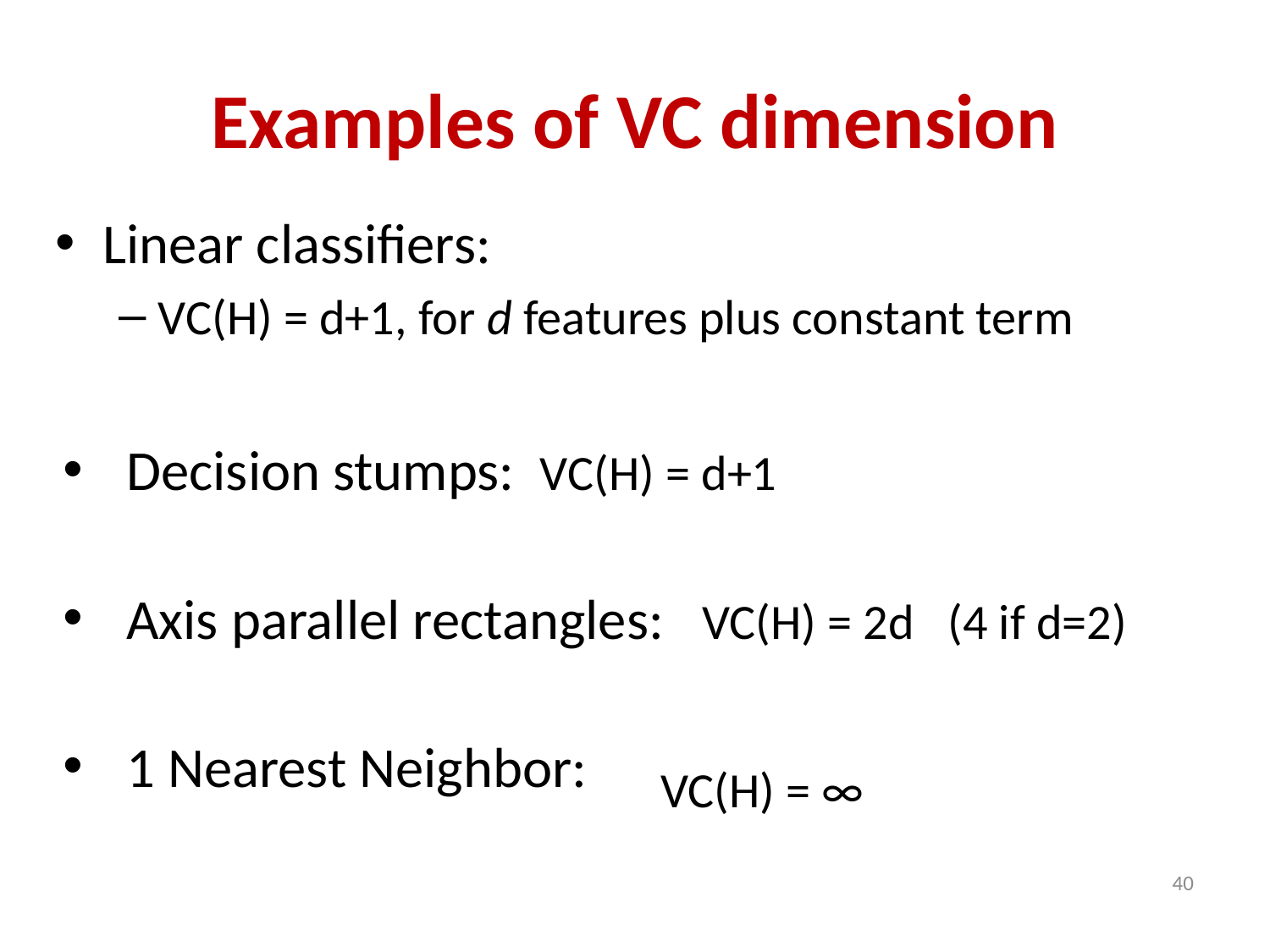

# Examples of VC dimension
Linear classifiers:
VC(H) = d+1, for d features plus constant term

Decision stumps:  VC(H) = d+1

Axis parallel rectangles:   VC(H) = 2d   (4 if d=2)

1 Nearest Neighbor:

VC(H) = ∞
40